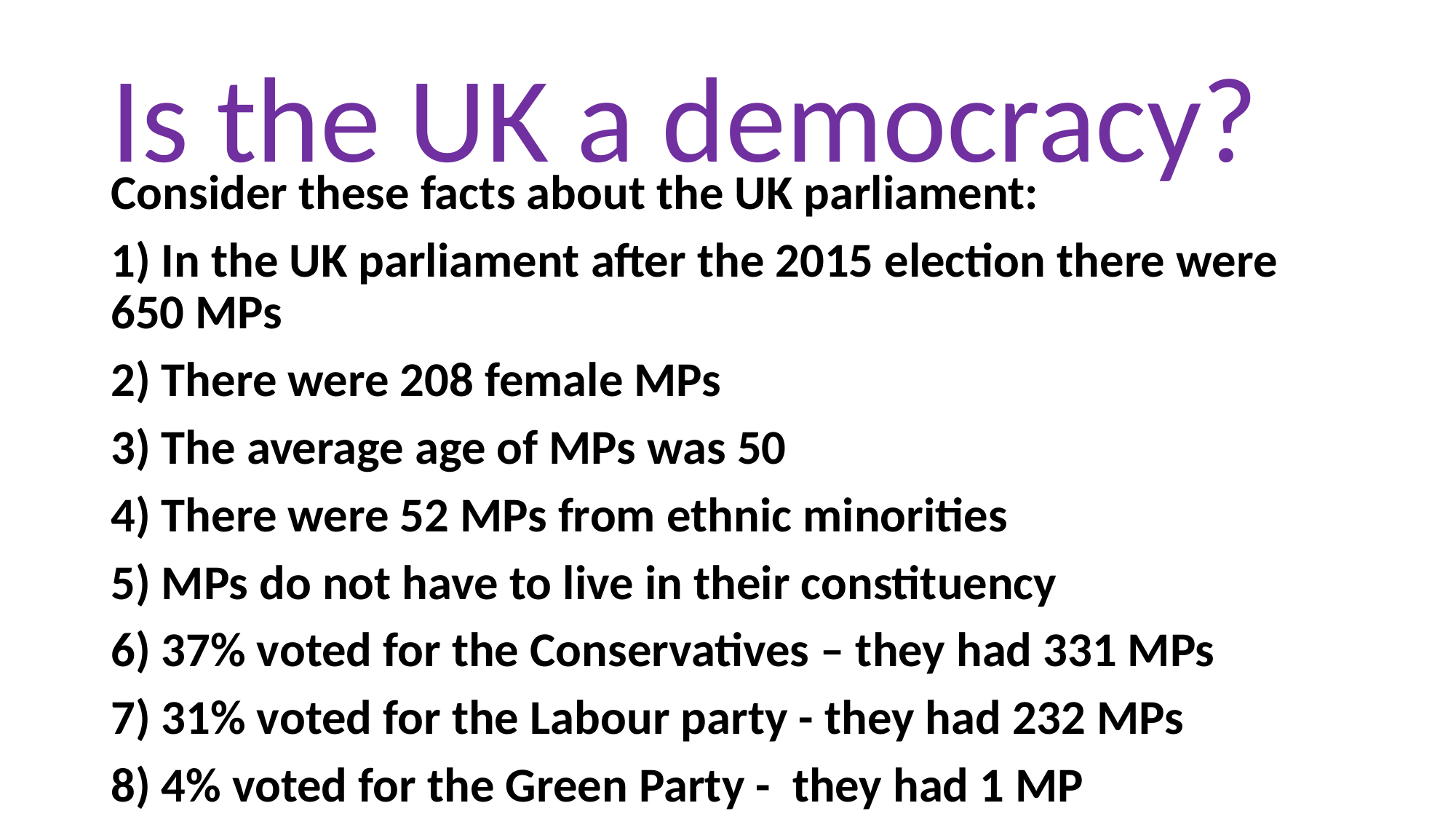

# Is the UK a democracy?
Consider these facts about the UK parliament:
1) In the UK parliament after the 2015 election there were 650 MPs
2) There were 208 female MPs
3) The average age of MPs was 50
4) There were 52 MPs from ethnic minorities
5) MPs do not have to live in their constituency
6) 37% voted for the Conservatives – they had 331 MPs
7) 31% voted for the Labour party - they had 232 MPs
8) 4% voted for the Green Party -  they had 1 MP